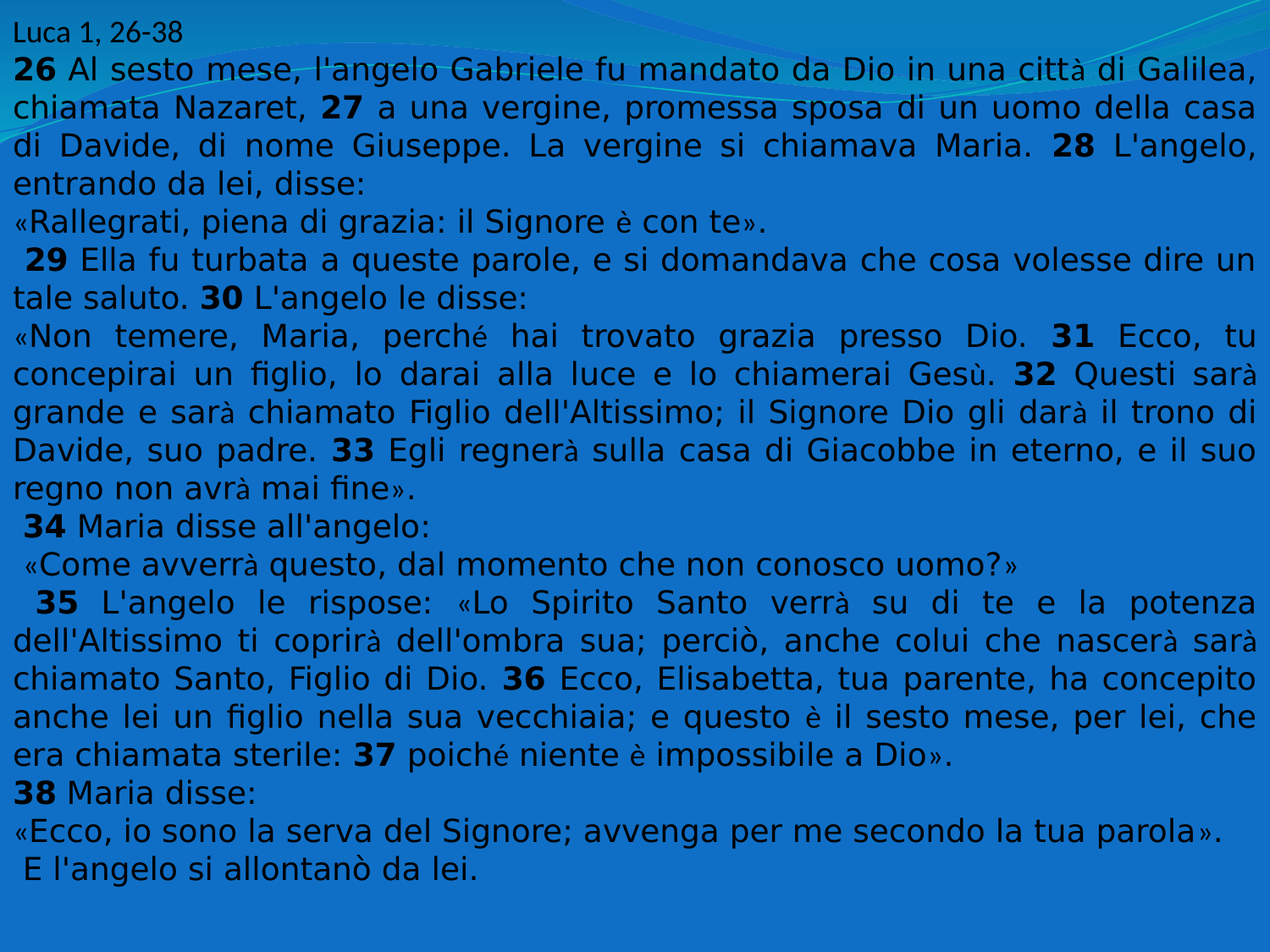

Luca 1, 26-38
26 Al sesto mese, l'angelo Gabriele fu mandato da Dio in una città di Galilea, chiamata Nazaret, 27 a una vergine, promessa sposa di un uomo della casa di Davide, di nome Giuseppe. La vergine si chiamava Maria. 28 L'angelo, entrando da lei, disse:
«Rallegrati, piena di grazia: il Signore è con te».
 29 Ella fu turbata a queste parole, e si domandava che cosa volesse dire un tale saluto. 30 L'angelo le disse:
«Non temere, Maria, perché hai trovato grazia presso Dio. 31 Ecco, tu concepirai un figlio, lo darai alla luce e lo chiamerai Gesù. 32 Questi sarà grande e sarà chiamato Figlio dell'Altissimo; il Signore Dio gli darà il trono di Davide, suo padre. 33 Egli regnerà sulla casa di Giacobbe in eterno, e il suo regno non avrà mai fine».
 34 Maria disse all'angelo:
 «Come avverrà questo, dal momento che non conosco uomo?»
 35 L'angelo le rispose: «Lo Spirito Santo verrà su di te e la potenza dell'Altissimo ti coprirà dell'ombra sua; perciò, anche colui che nascerà sarà chiamato Santo, Figlio di Dio. 36 Ecco, Elisabetta, tua parente, ha concepito anche lei un figlio nella sua vecchiaia; e questo è il sesto mese, per lei, che era chiamata sterile: 37 poiché niente è impossibile a Dio».
38 Maria disse:
«Ecco, io sono la serva del Signore; avvenga per me secondo la tua parola».
 E l'angelo si allontanò da lei.